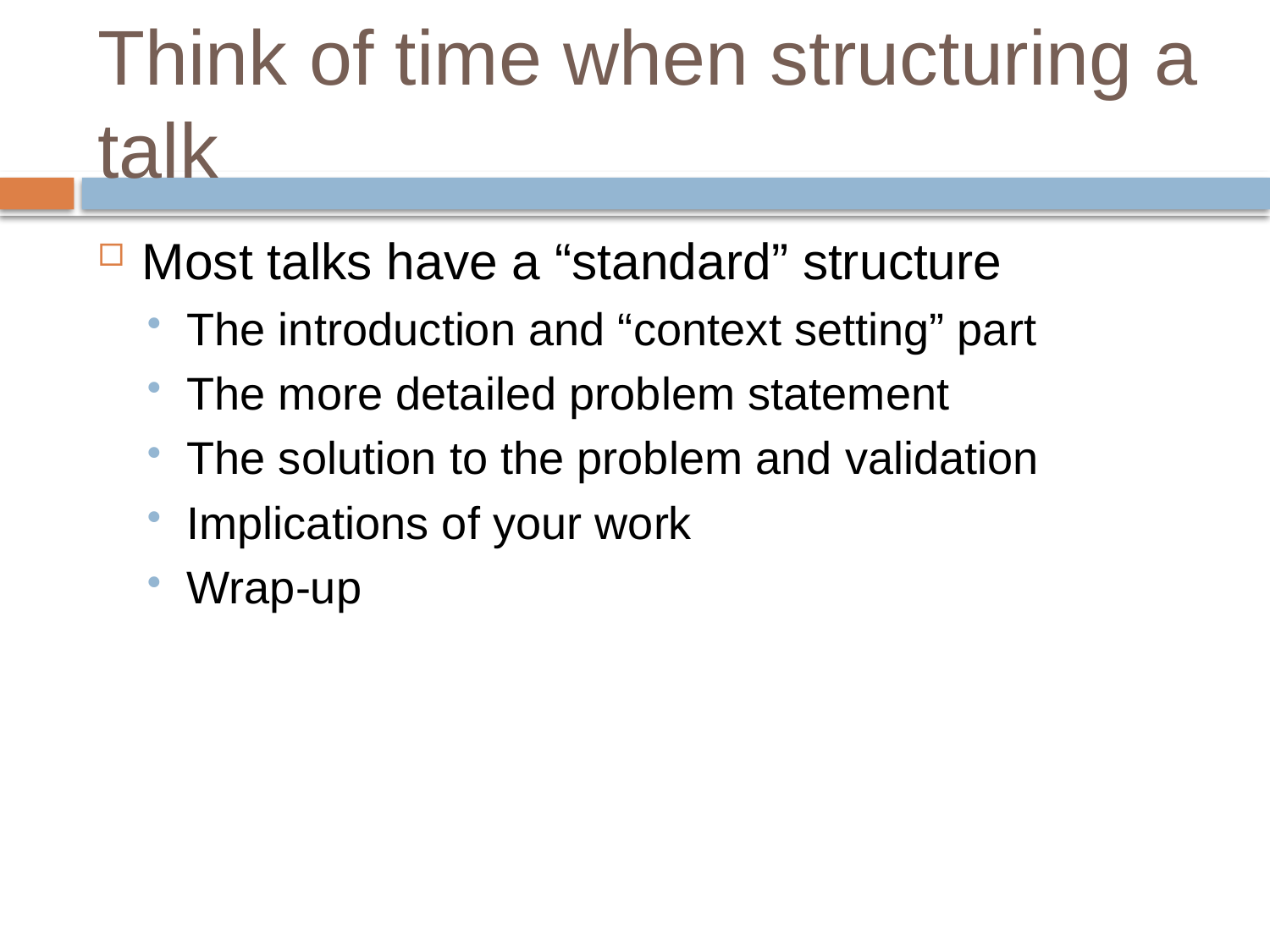

# Think of time when structuring a talk
Most talks have a “standard” structure
The introduction and “context setting” part
The more detailed problem statement
The solution to the problem and validation
Implications of your work
Wrap-up